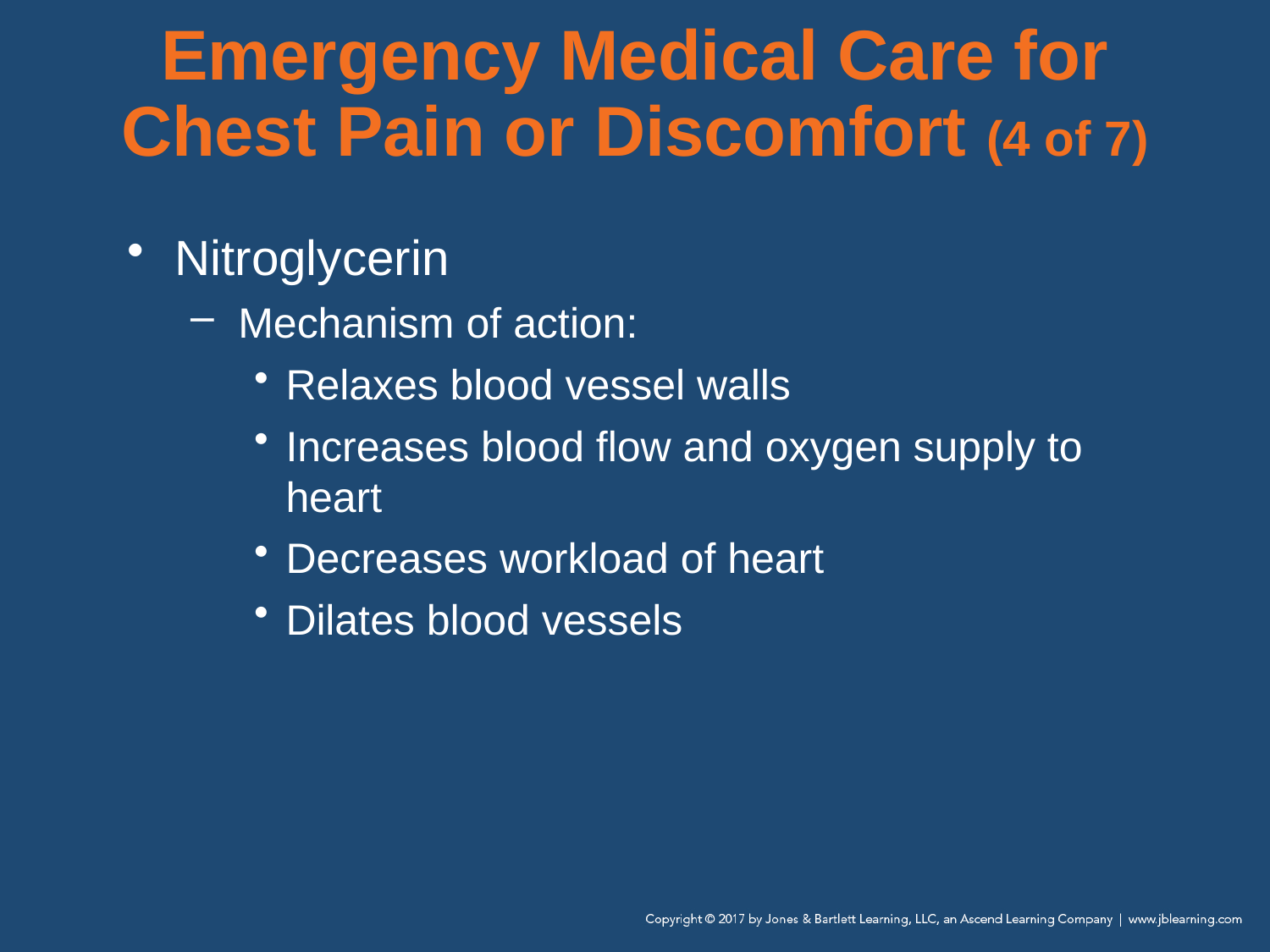

# Emergency Medical Care for Chest Pain or Discomfort (4 of 7)
Nitroglycerin
Mechanism of action:
Relaxes blood vessel walls
Increases blood flow and oxygen supply to heart
Decreases workload of heart
Dilates blood vessels